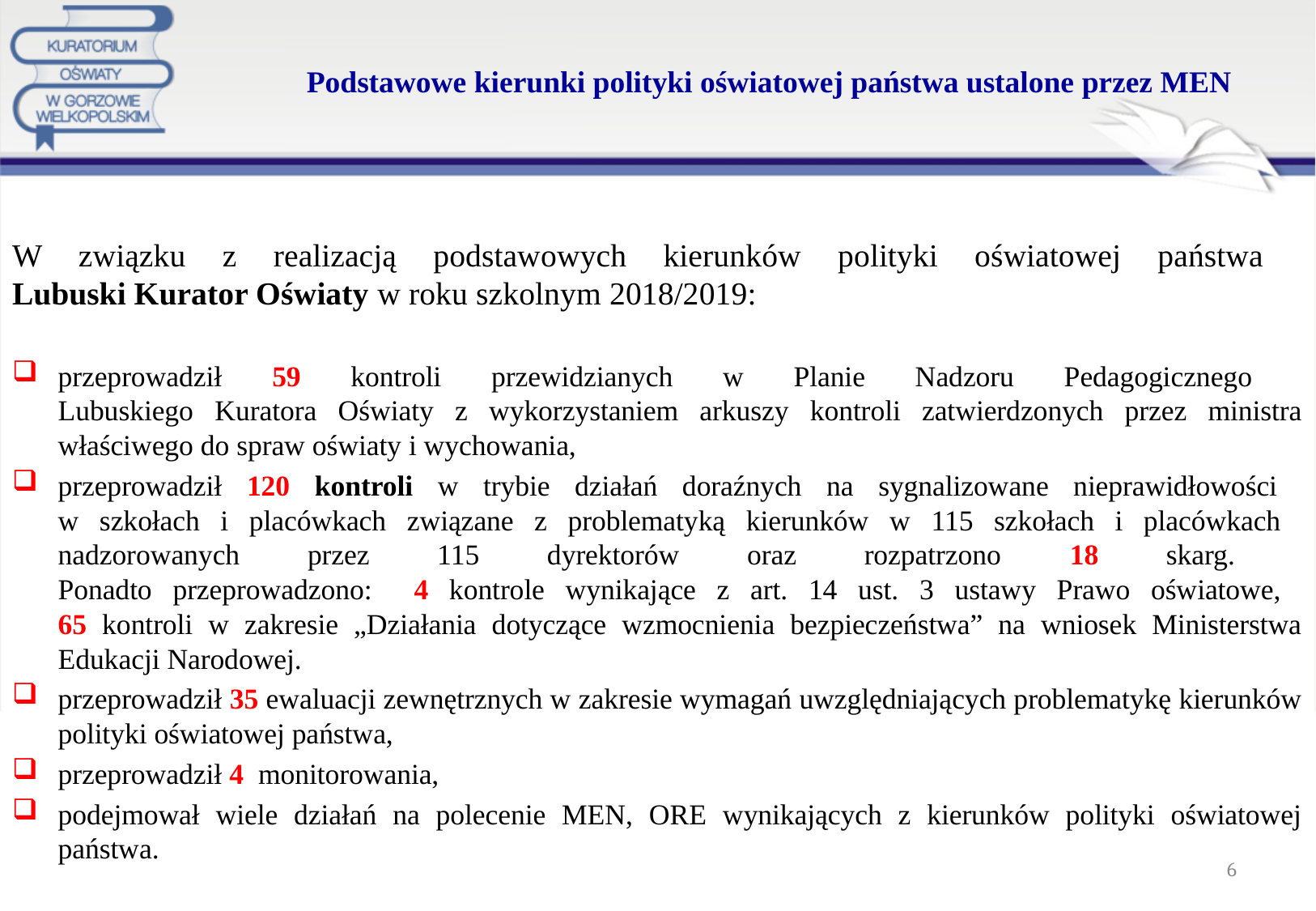

# Podstawowe kierunki polityki oświatowej państwa ustalone przez MEN

W związku z realizacją podstawowych kierunków polityki oświatowej państwa
Lubuski Kurator Oświaty w roku szkolnym 2018/2019:

przeprowadził 59 kontroli przewidzianych w Planie Nadzoru Pedagogicznego
Lubuskiego Kuratora Oświaty z wykorzystaniem arkuszy kontroli zatwierdzonych przez ministra właściwego do spraw oświaty i wychowania,
przeprowadził 120 kontroli w trybie działań doraźnych na sygnalizowane nieprawidłowości
w szkołach i placówkach związane z problematyką kierunków w 115 szkołach i placówkach  nadzorowanych przez 115 dyrektorów oraz rozpatrzono 18 skarg.
Ponadto przeprowadzono:  4 kontrole wynikające z art. 14 ust. 3 ustawy Prawo oświatowe,
65 kontroli w zakresie „Działania dotyczące wzmocnienia bezpieczeństwa” na wniosek Ministerstwa Edukacji Narodowej.
przeprowadził 35 ewaluacji zewnętrznych w zakresie wymagań uwzględniających problematykę kierunków polityki oświatowej państwa,
przeprowadził 4  monitorowania,
podejmował wiele działań na polecenie MEN, ORE wynikających z kierunków polityki oświatowej państwa.

6